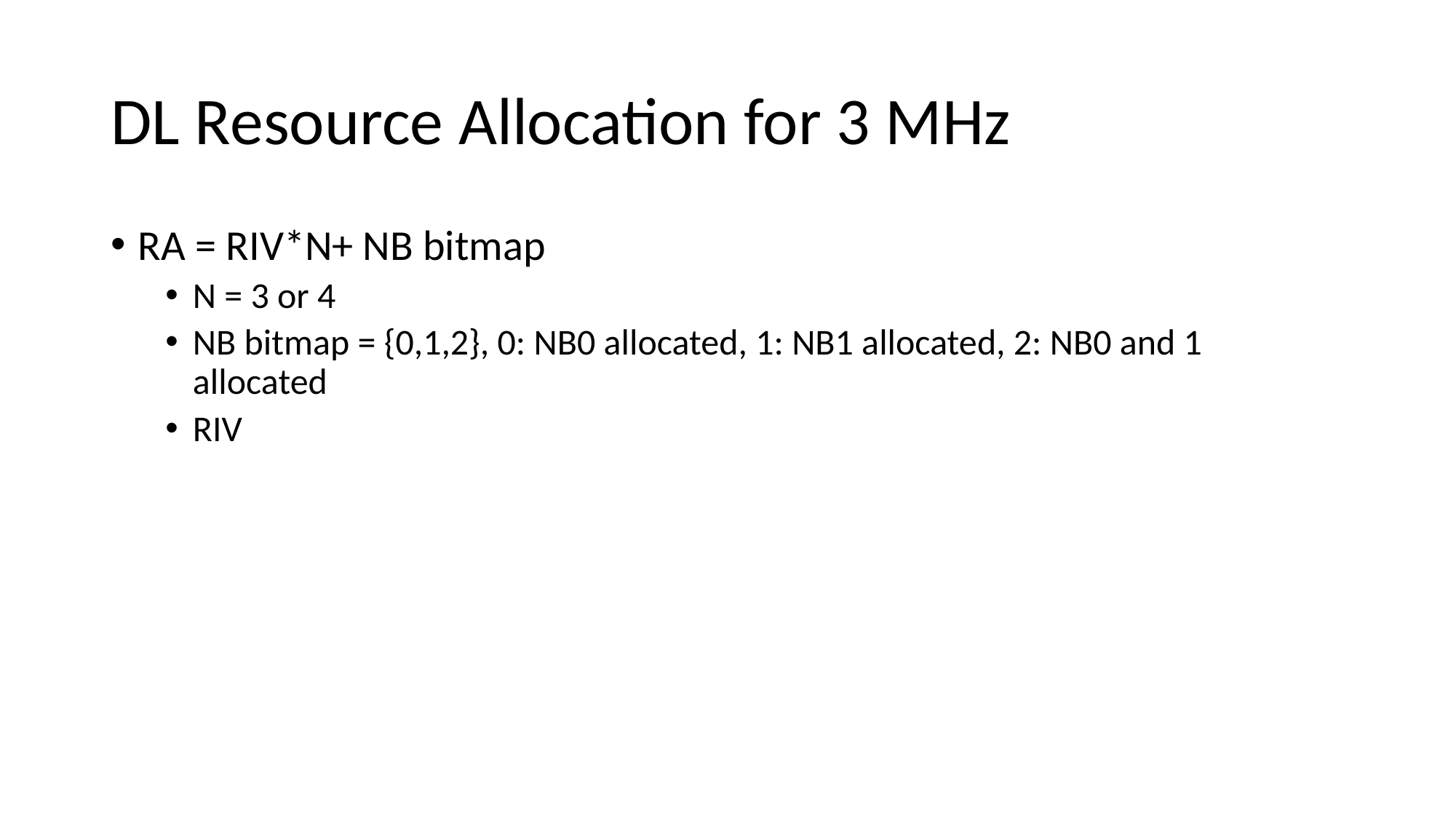

# DL Resource Allocation for 3 MHz
RA = RIV*N+ NB bitmap
N = 3 or 4
NB bitmap = {0,1,2}, 0: NB0 allocated, 1: NB1 allocated, 2: NB0 and 1 allocated
RIV